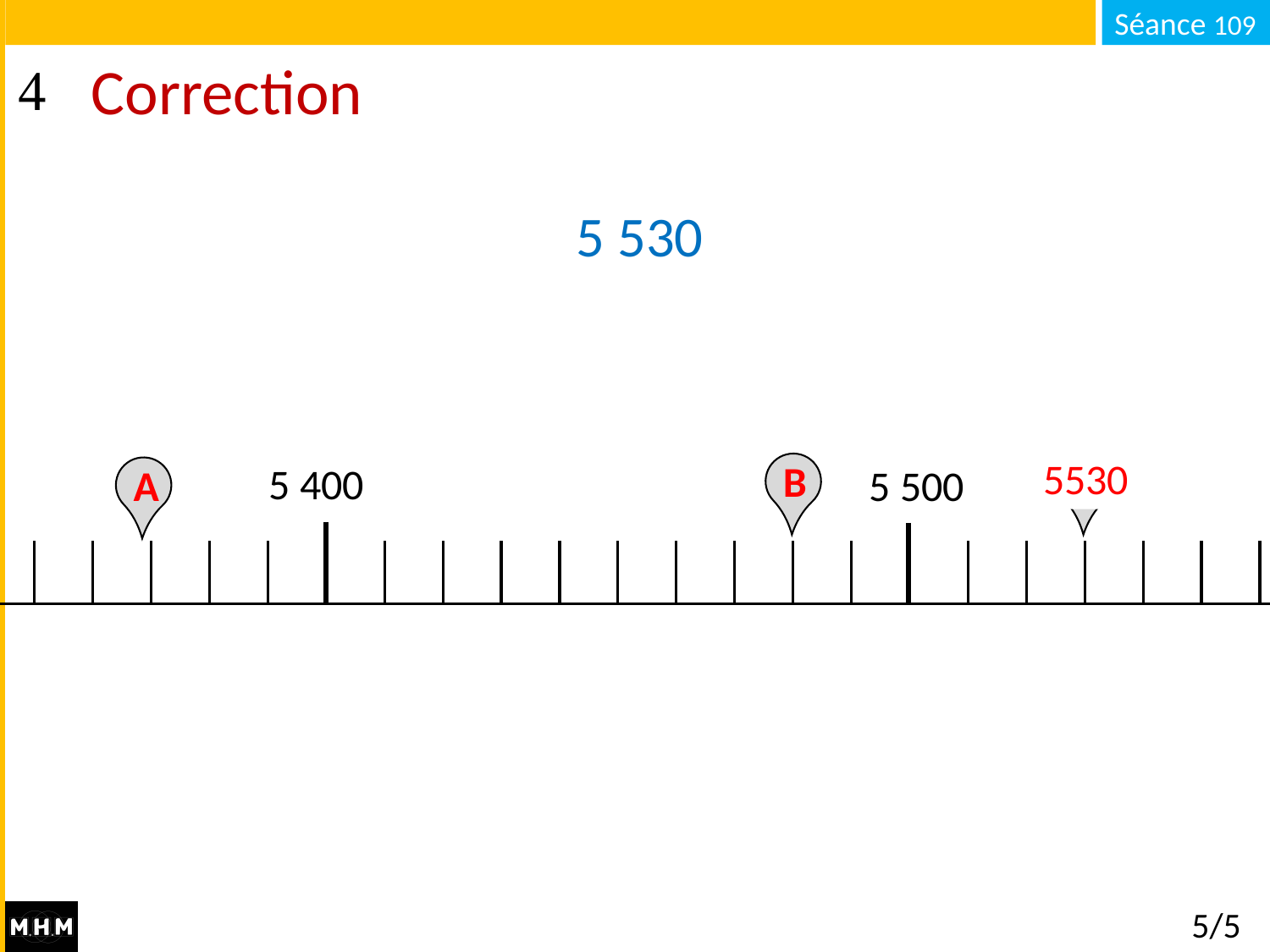

# Correction
5 530
 5530
B
C
5 400
5 500
A

5/5